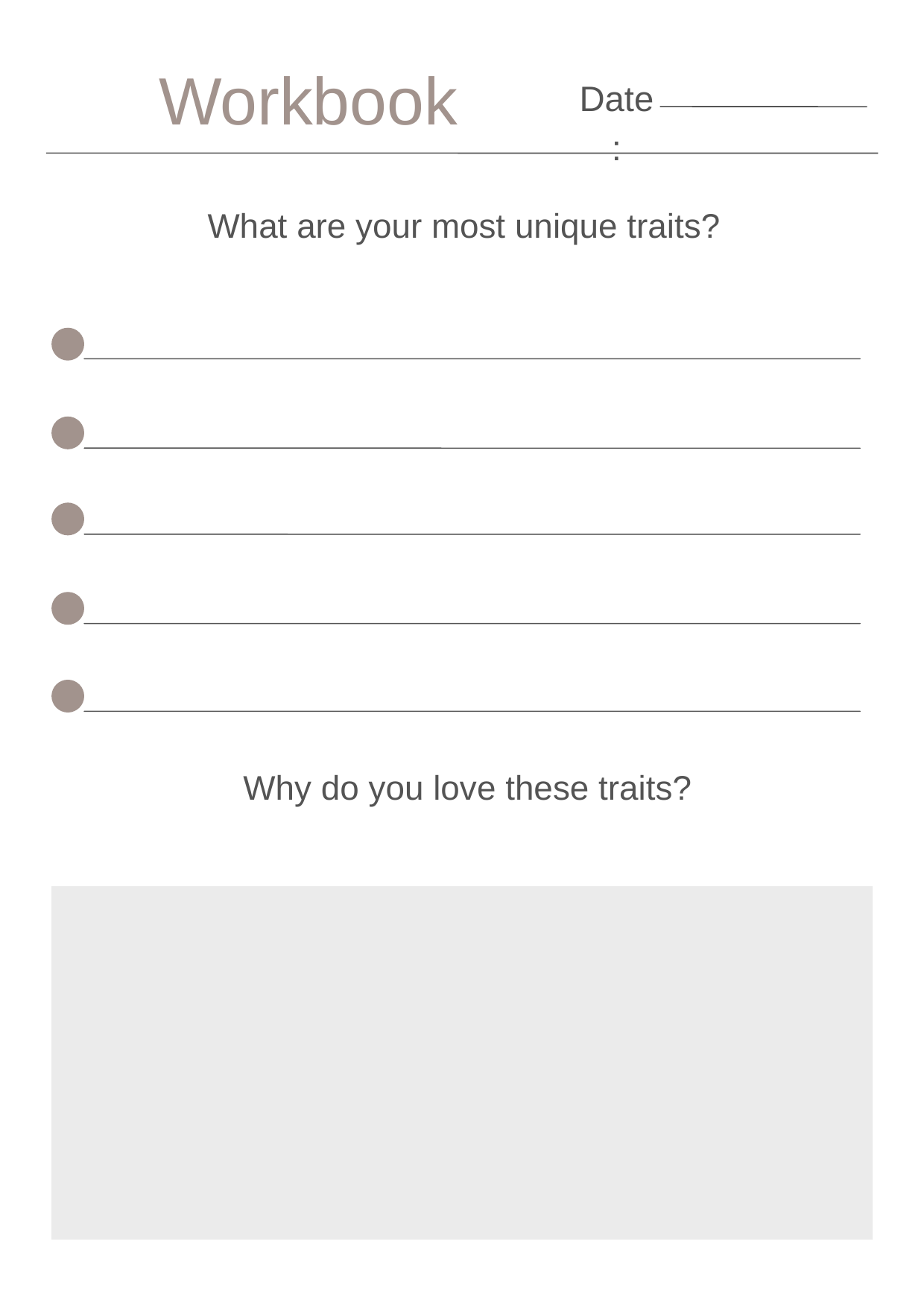

Workbook
Date:

What are your most unique traits?

Why do you love these traits?